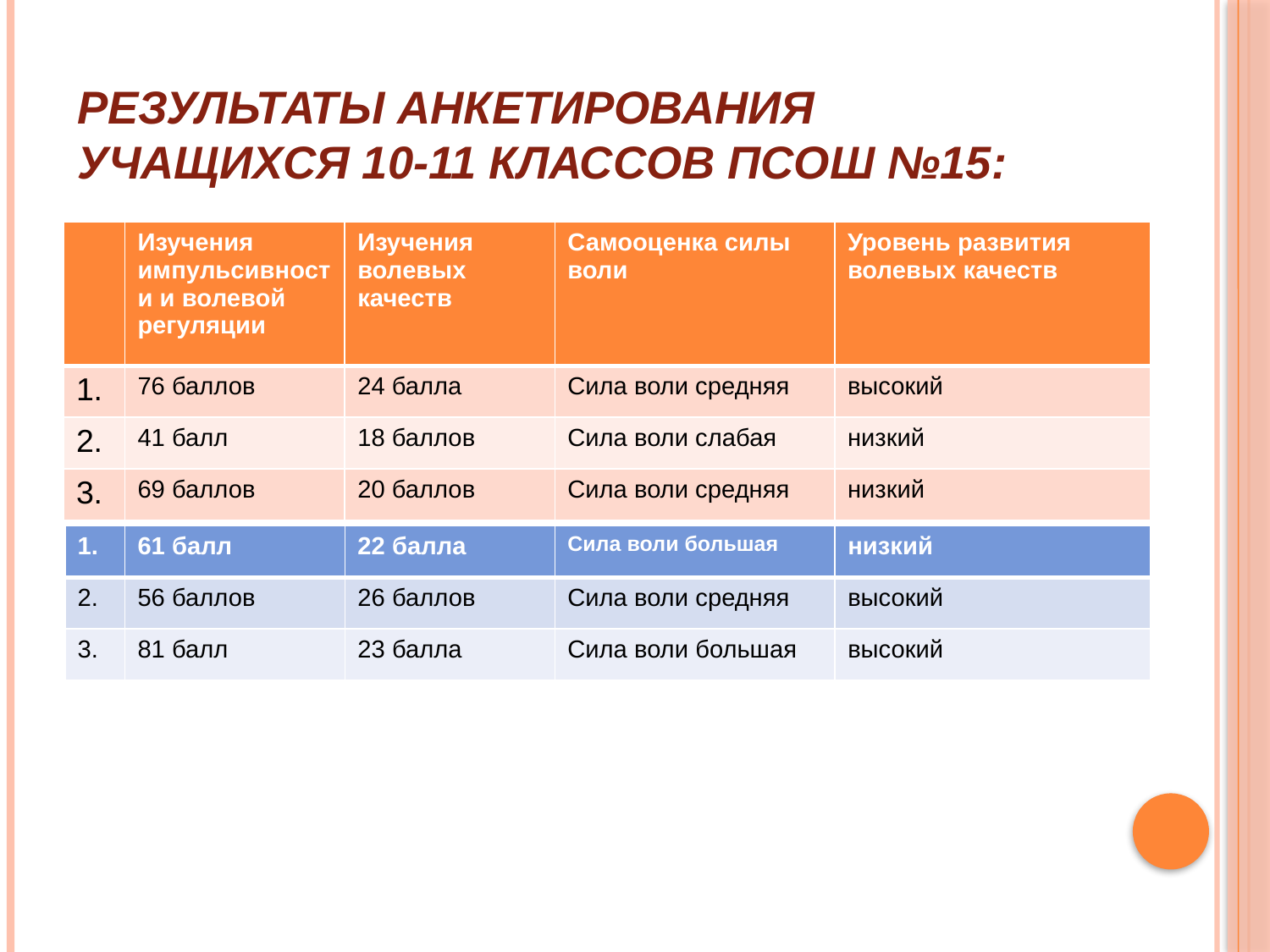

# Результаты анкетирования учащихся 10-11 классов ПСОШ №15:
|  | Изучения импульсивности и волевой регуляции | Изучения волевых качеств | Самооценка силы воли | Уровень развития волевых качеств |
| --- | --- | --- | --- | --- |
| 1. | 76 баллов | 24 балла | Сила воли средняя | высокий |
| 2. | 41 балл | 18 баллов | Сила воли слабая | низкий |
| 3. | 69 баллов | 20 баллов | Сила воли средняя | низкий |
| 1. | 61 балл | 22 балла | Сила воли большая | низкий |
| --- | --- | --- | --- | --- |
| 2. | 56 баллов | 26 баллов | Сила воли средняя | высокий |
| 3. | 81 балл | 23 балла | Сила воли большая | высокий |